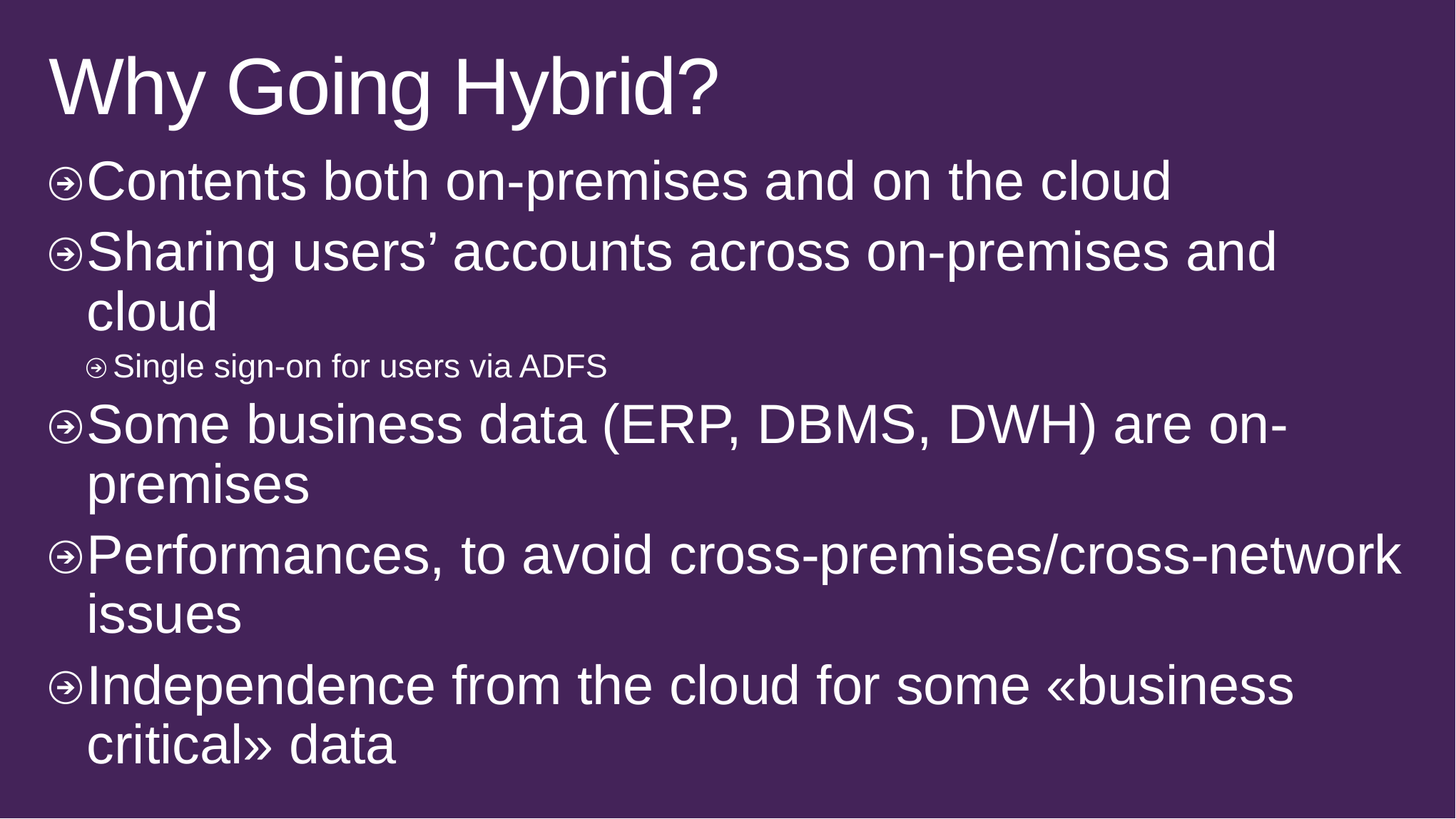

# Why Going Hybrid?
Contents both on-premises and on the cloud
Sharing users’ accounts across on-premises and cloud
Single sign-on for users via ADFS
Some business data (ERP, DBMS, DWH) are on-premises
Performances, to avoid cross-premises/cross-network issues
Independence from the cloud for some «business critical» data